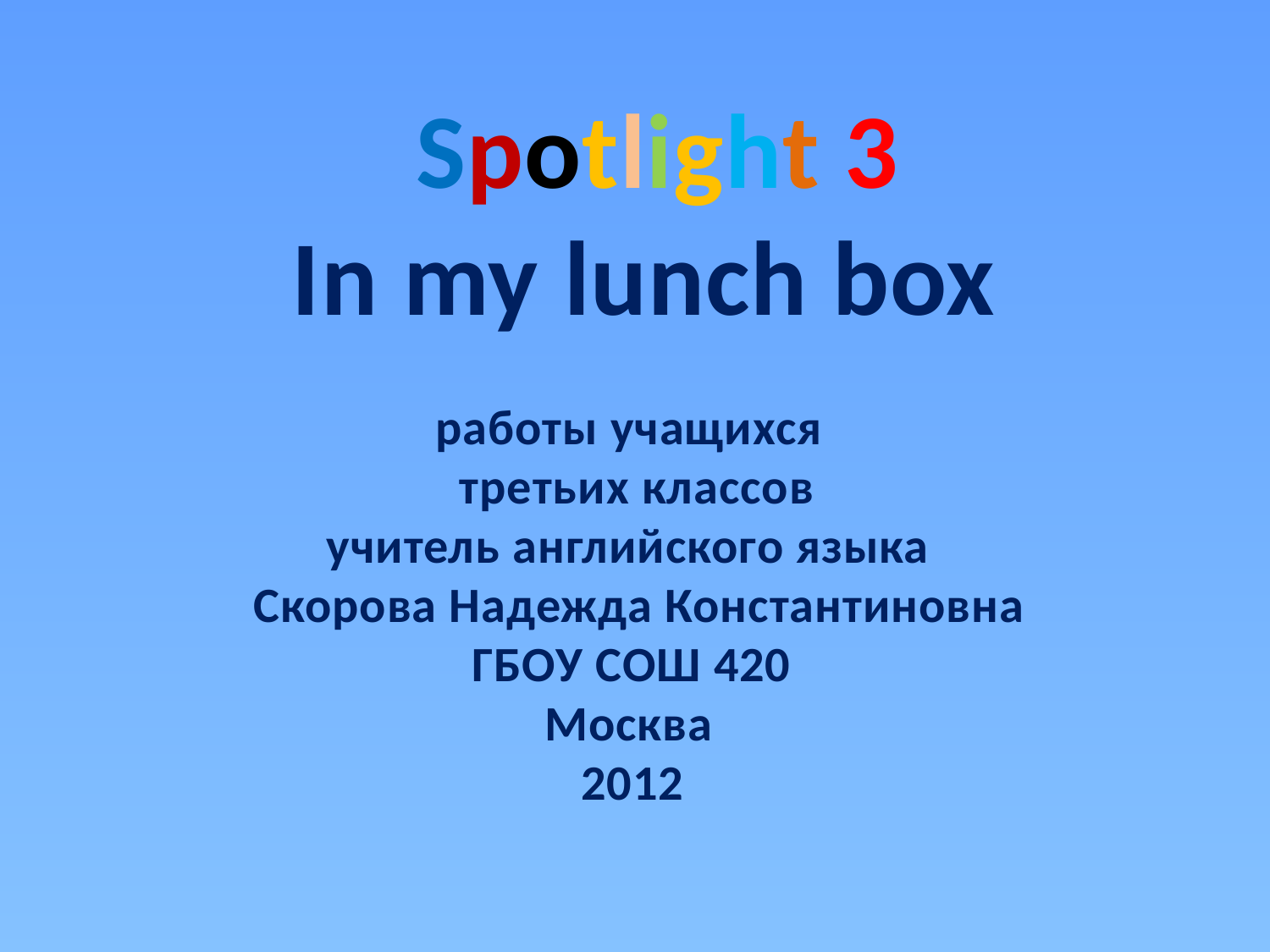

Spotlight 3
   In my lunch box

                  работы учащихся
                    третьих классов
         учитель английского языка
   Скорова Надежда Константиновна
                     ГБОУ СОШ 420
                           Москва
                              2012